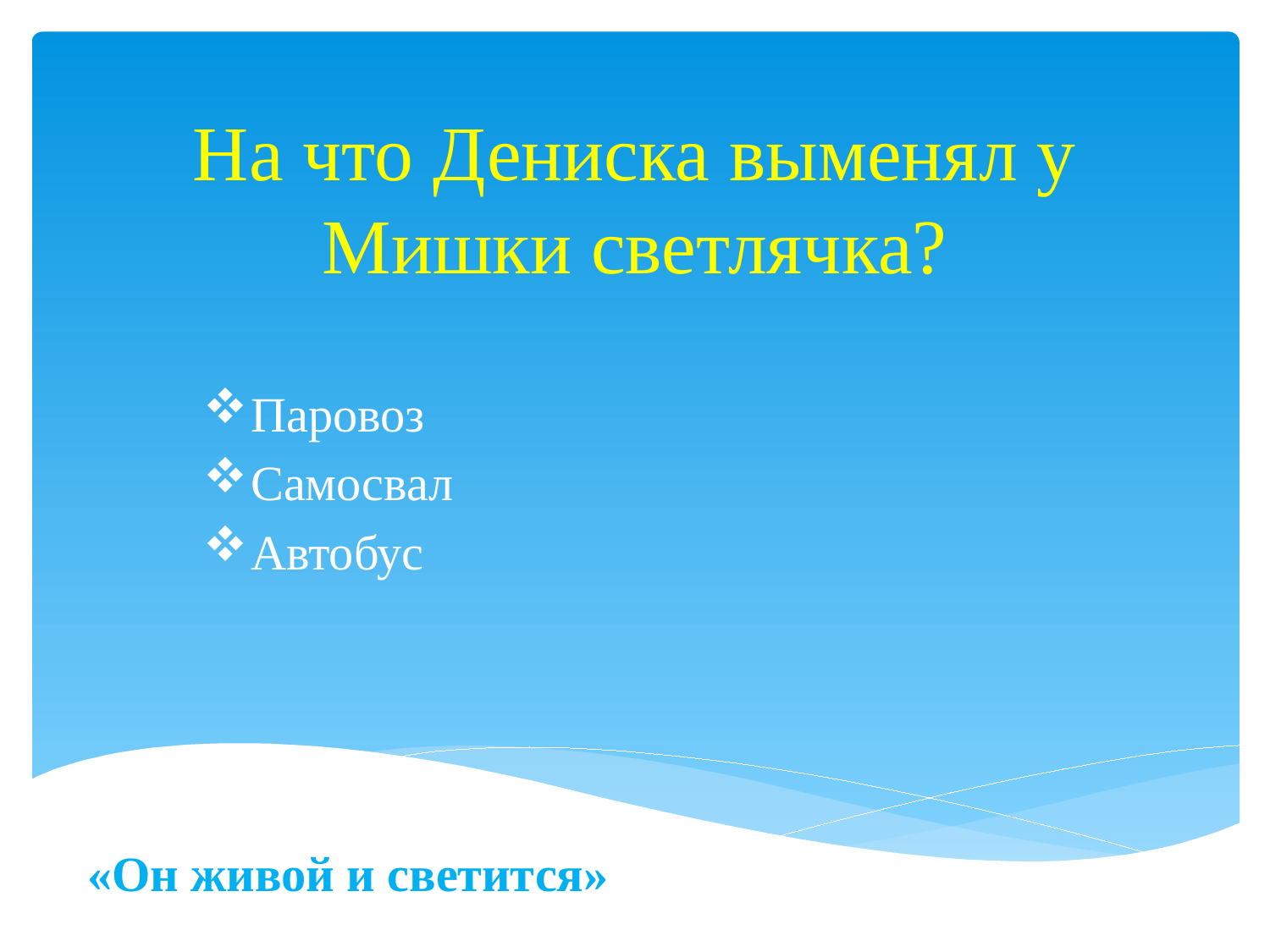

# На что Дениска выменял у Мишки светлячка?
Паровоз
Самосвал
Автобус

«Он живой и светится»